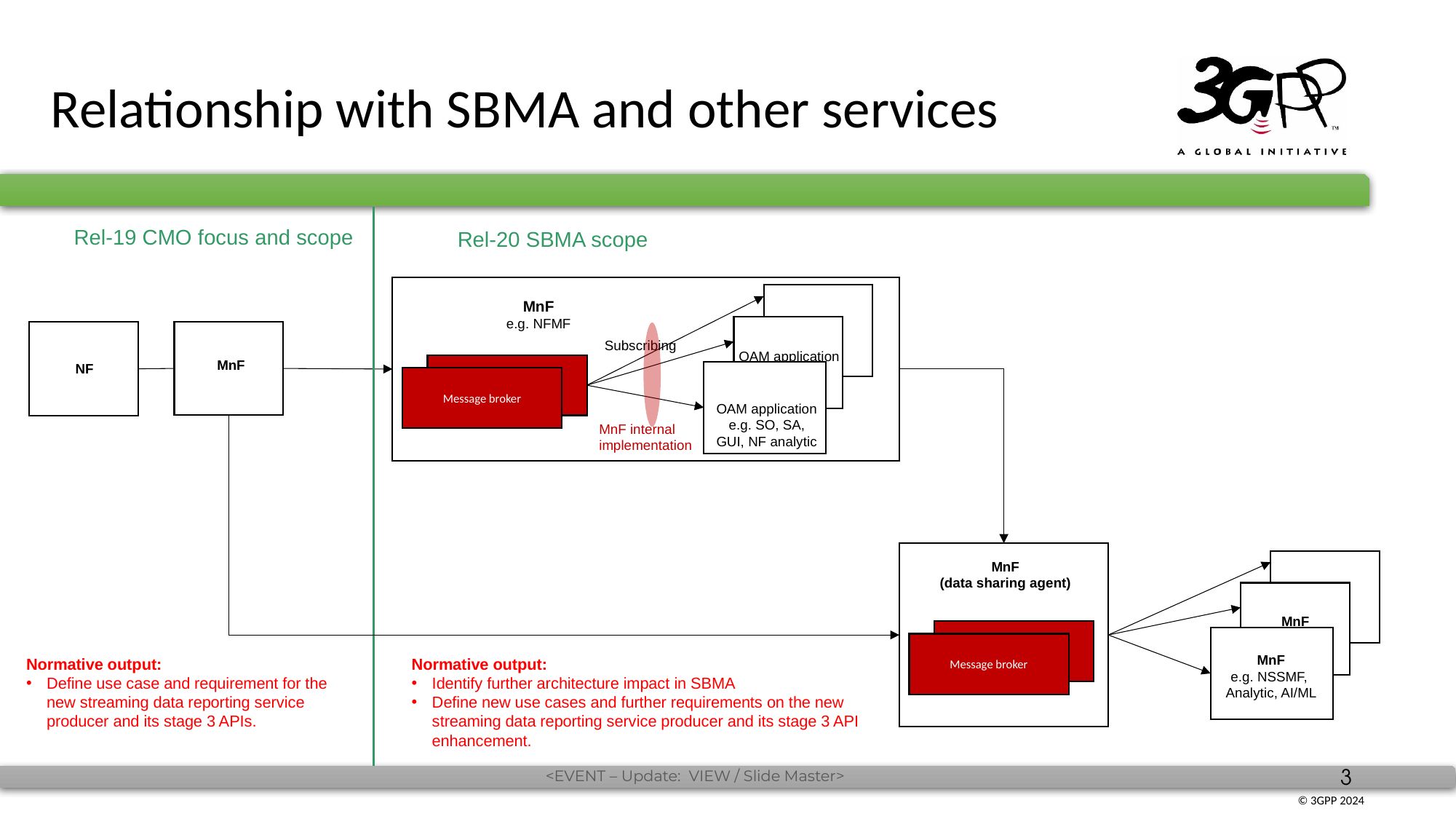

# Relationship with SBMA and other services
Rel-19 CMO focus and scope
Rel-20 SBMA scope

MnF
e.g. NFMF

MnF

MnF

Subscribing
OAM application
MnF

NF

Kafka message broker
Server node

Message broker
OAM application
e.g. SO, SA, GUI, NF analytic

MnF internal implementation

MnF
(data sharing agent)

MnF

Kafka message broker
Server node

Message broker
MnF
e.g. NSSMF,
Analytic, AI/ML

Normative output:
Define use case and requirement for the new streaming data reporting service producer and its stage 3 APIs.
Normative output:
Identify further architecture impact in SBMA
Define new use cases and further requirements on the new streaming data reporting service producer and its stage 3 API enhancement.